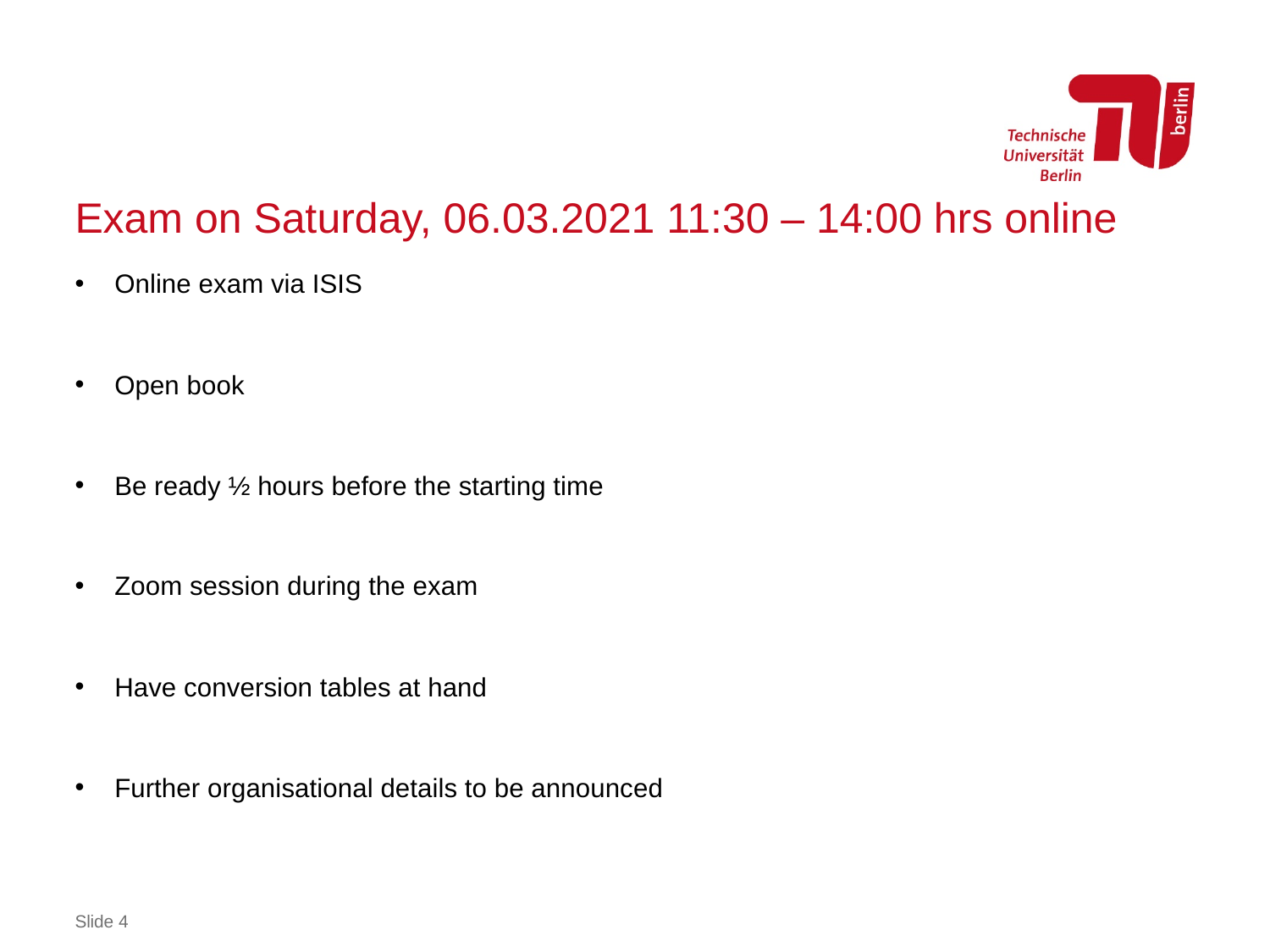

# Exam on Saturday, 06.03.2021 11:30 – 14:00 hrs online
Online exam via ISIS

Open book

Be ready ½ hours before the starting time

Zoom session during the exam

Have conversion tables at hand

Further organisational details to be announced
Slide 4